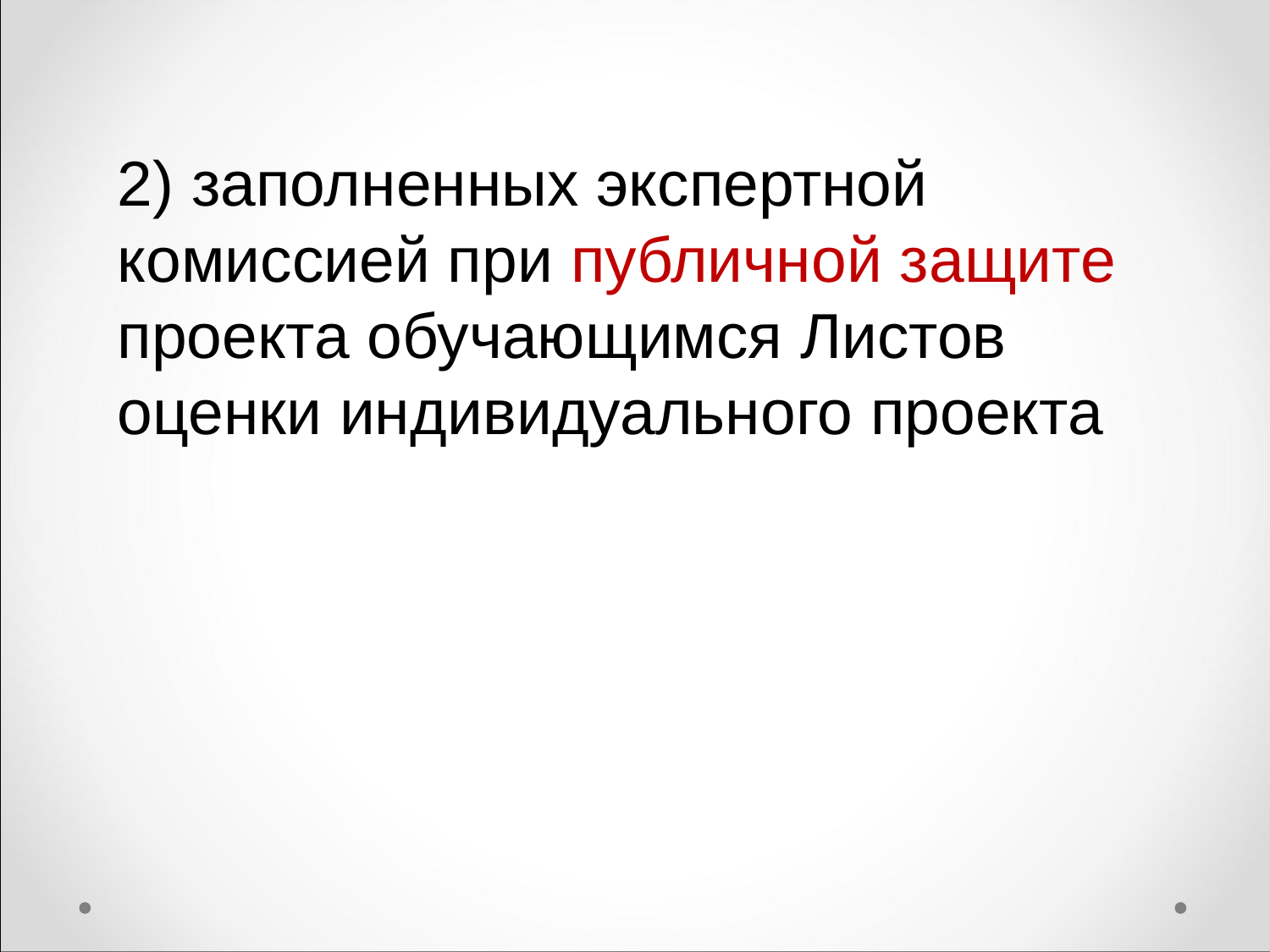

2) заполненных экспертной комиссией при публичной защите проекта обучающимся Листов оценки индивидуального проекта